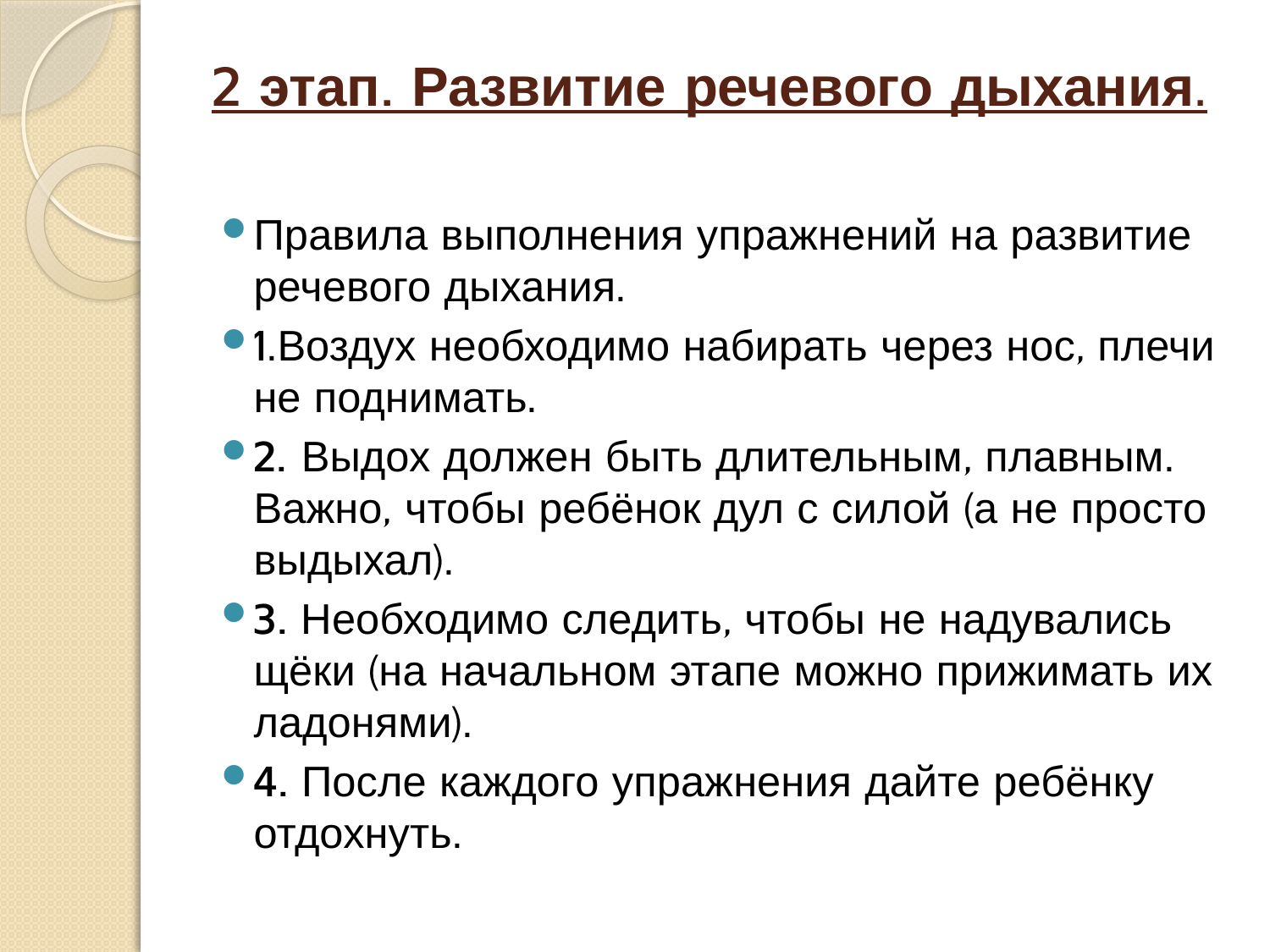

# 2 этап. Развитие речевого дыхания.
Правила выполнения упражнений на развитие речевого дыхания.
1.Воздух необходимо набирать через нос, плечи не поднимать.
2. Выдох должен быть длительным, плавным. Важно, чтобы ребёнок дул с силой (а не просто выдыхал).
3. Необходимо следить, чтобы не надувались щёки (на начальном этапе можно прижимать их ладонями).
4. После каждого упражнения дайте ребёнку отдохнуть.